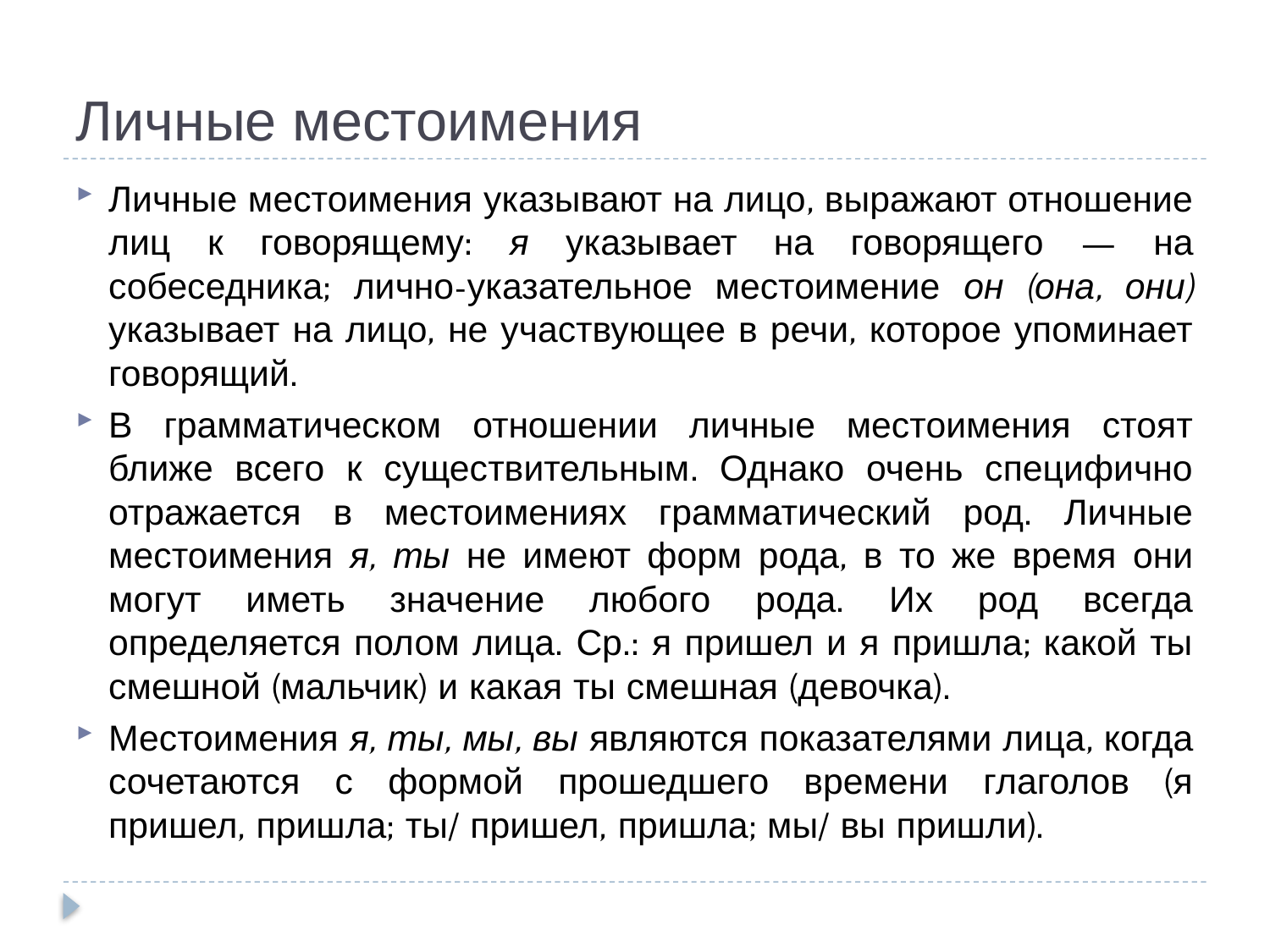

# Личные местоимения
Личные местоимения указывают на лицо, выражают отношение лиц к говорящему: я указывает на говорящего — на собеседника; лично-указательное местоимение он (она, они) указывает на лицо, не участвующее в речи, которое упоминает говорящий.
В грамматическом отношении личные местоимения стоят ближе всего к существительным. Однако очень специфично отражается в местоимениях грамматический род. Личные местоимения я, ты не имеют форм рода, в то же время они могут иметь значение любого рода. Их род всегда определяется полом лица. Ср.: я пришел и я пришла; какой ты смешной (мальчик) и какая ты смешная (девочка).
Местоимения я, ты, мы, вы являются показателями лица, когда сочетаются с формой прошедшего времени глаголов (я пришел, пришла; ты/ пришел, пришла; мы/ вы пришли).